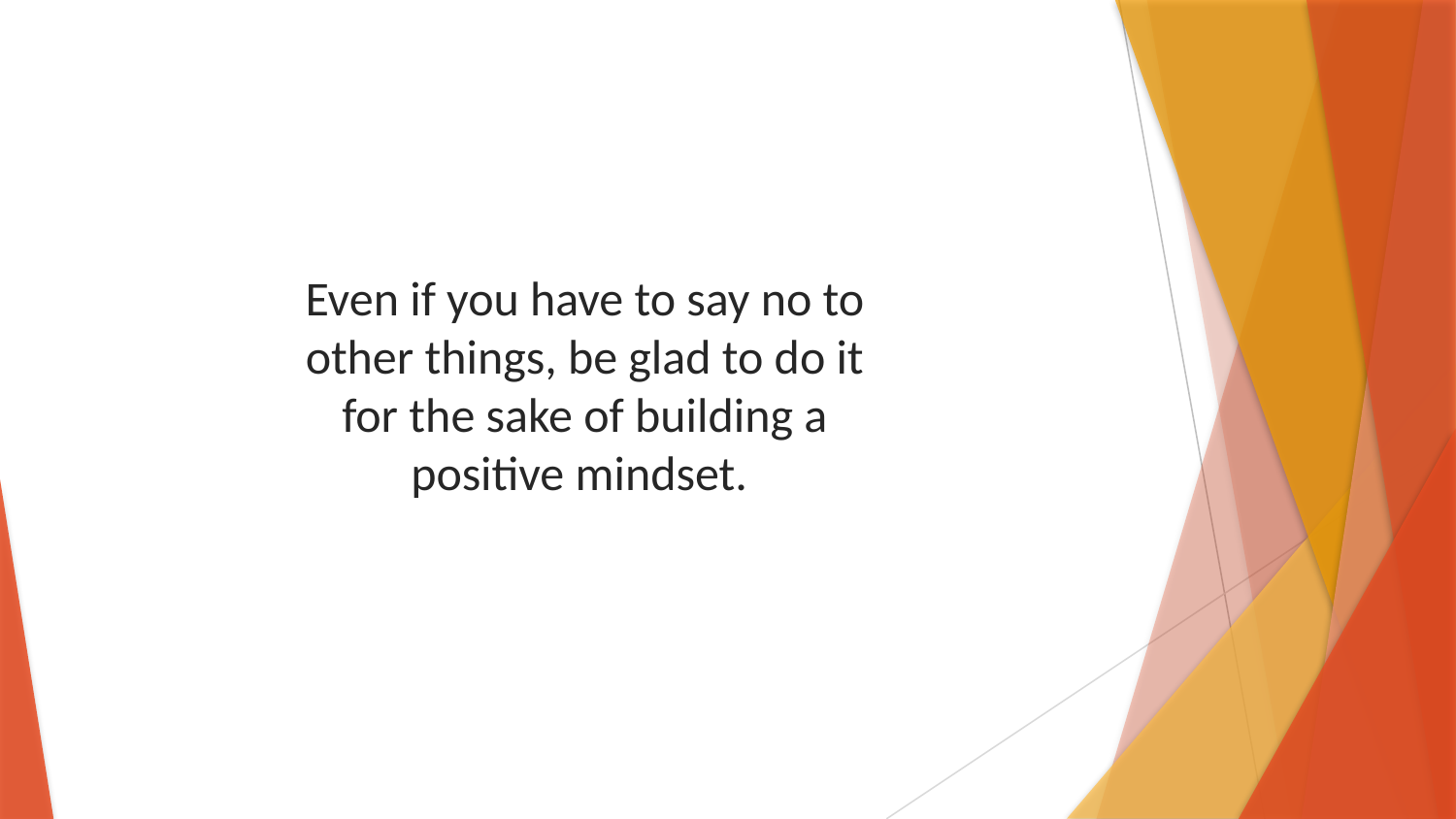

Even if you have to say no to other things, be glad to do it for the sake of building a positive mindset.